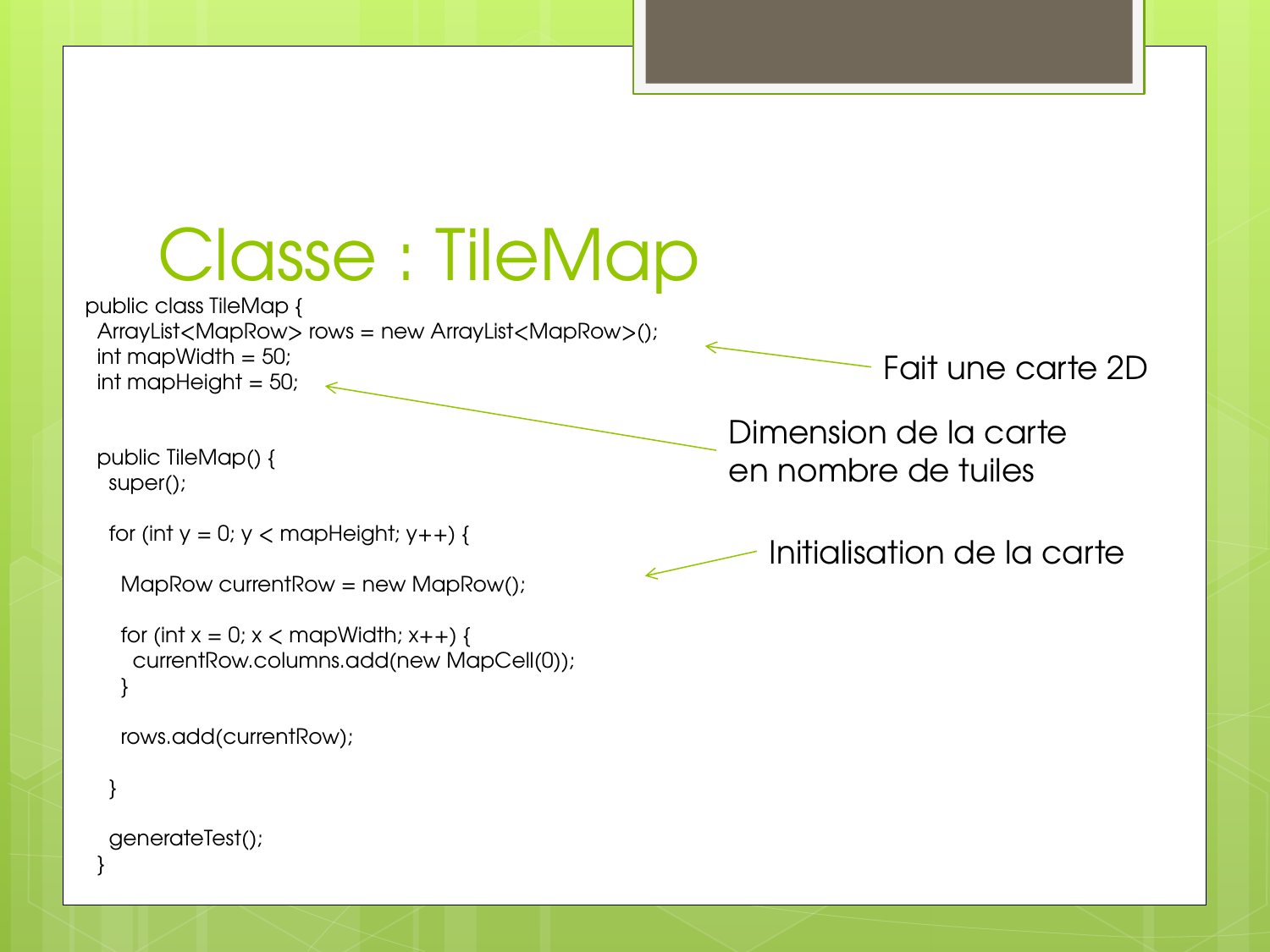

# Classe : TileMap
public class TileMap {
  ArrayList<MapRow> rows = new ArrayList<MapRow>();
  int mapWidth = 50;
  int mapHeight = 50;

  public TileMap() {
    super();

    for (int y = 0; y < mapHeight; y++) {

      MapRow currentRow = new MapRow();

      for (int x = 0; x < mapWidth; x++) {
        currentRow.columns.add(new MapCell(0));
      }

      rows.add(currentRow);

    }

    generateTest();
  }
Fait une carte 2D
Dimension de la carte
en nombre de tuiles
Initialisation de la carte